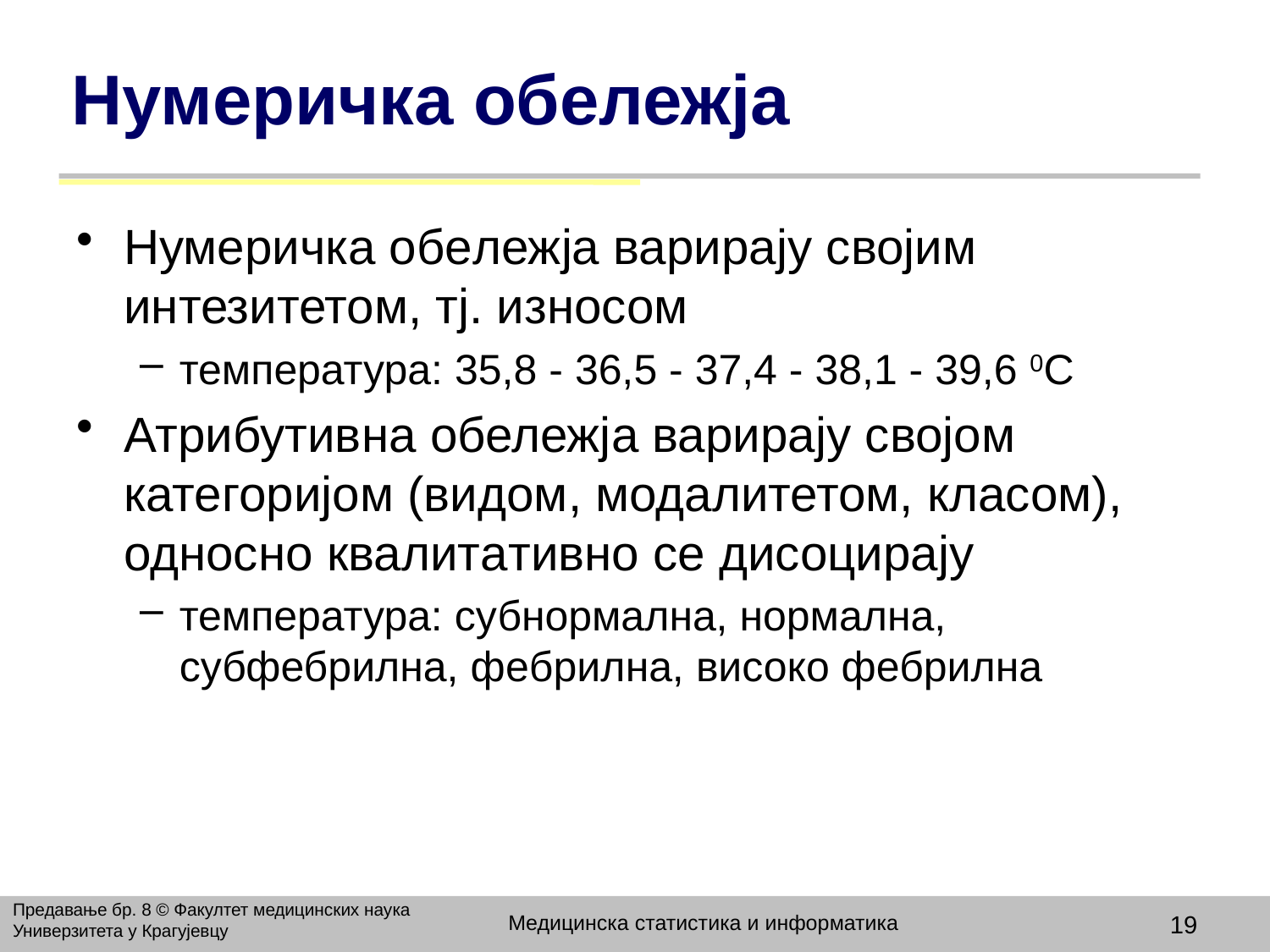

# Нумеричка обележја
Нумеричка обележја варирају својим интезитетом, тј. износом
температура: 35,8 - 36,5 - 37,4 - 38,1 - 39,6 0С
Атрибутивна обележја варирају својом категоријом (видом, модалитетом, класом), односно квалитативно се дисоцирају
температура: субнормална, нормална, субфебрилна, фебрилна, високо фебрилна
Предавање бр. 8 © Факултет медицинских наука Универзитета у Крагујевцу
Медицинска статистика и информатика
19